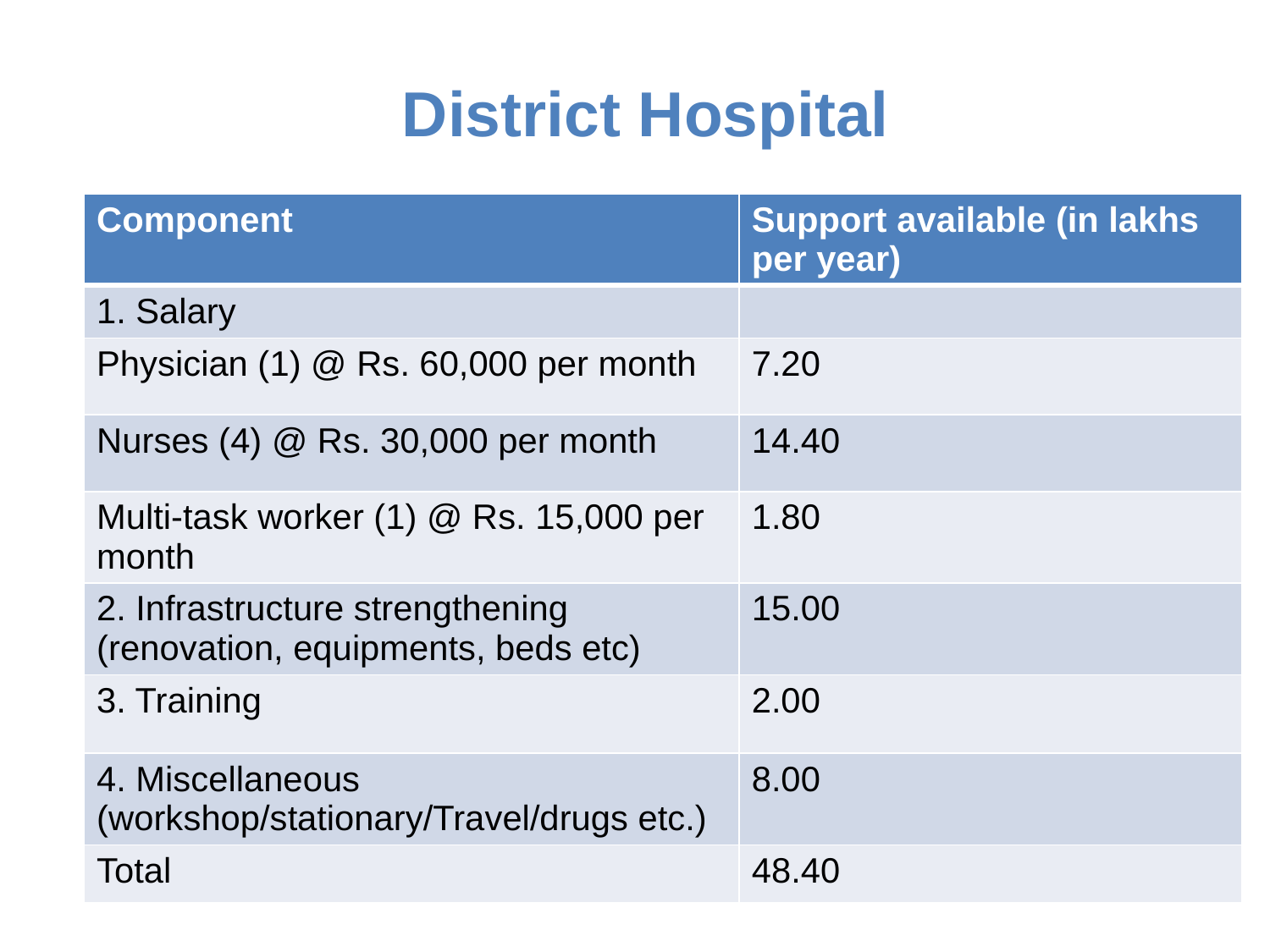

# District Hospital
| Component | Support available (in lakhs per year) |
| --- | --- |
| 1. Salary |  |
| Physician (1) @ Rs. 60,000 per month | 7.20 |
| Nurses (4) @ Rs. 30,000 per month | 14.40 |
| Multi-task worker (1) @ Rs. 15,000 per month | 1.80 |
| 2. Infrastructure strengthening (renovation, equipments, beds etc) | 15.00 |
| 3. Training | 2.00 |
| 4. Miscellaneous (workshop/stationary/Travel/drugs etc.) | 8.00 |
| Total | 48.40 |